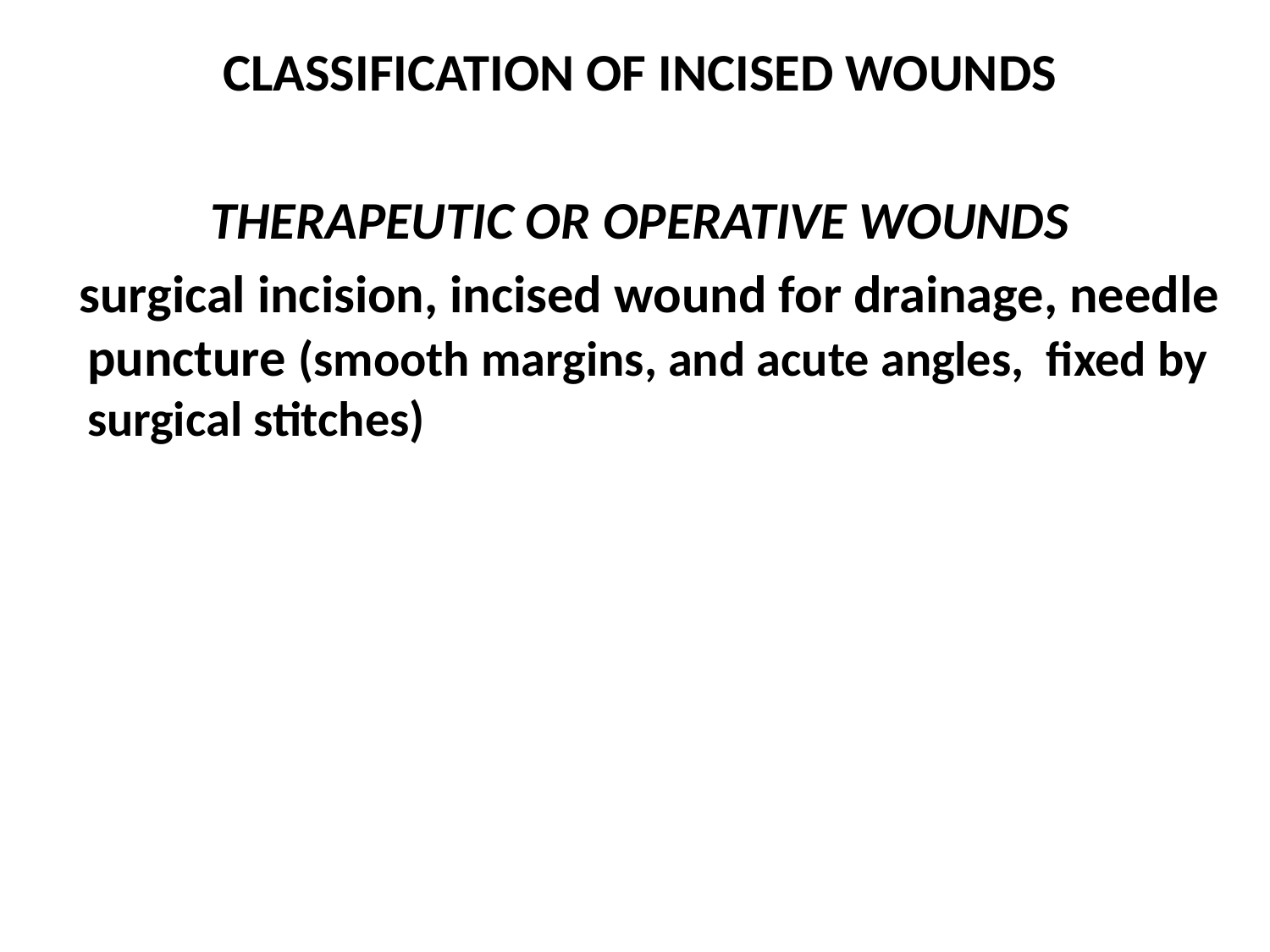

CLASSIFICATION OF INCISED WOUNDS

THERAPEUTIC OR OPERATIVE WOUNDS
  surgical incision, incised wound for drainage, needle puncture (smooth margins, and acute angles,  fixed by surgical stitches)